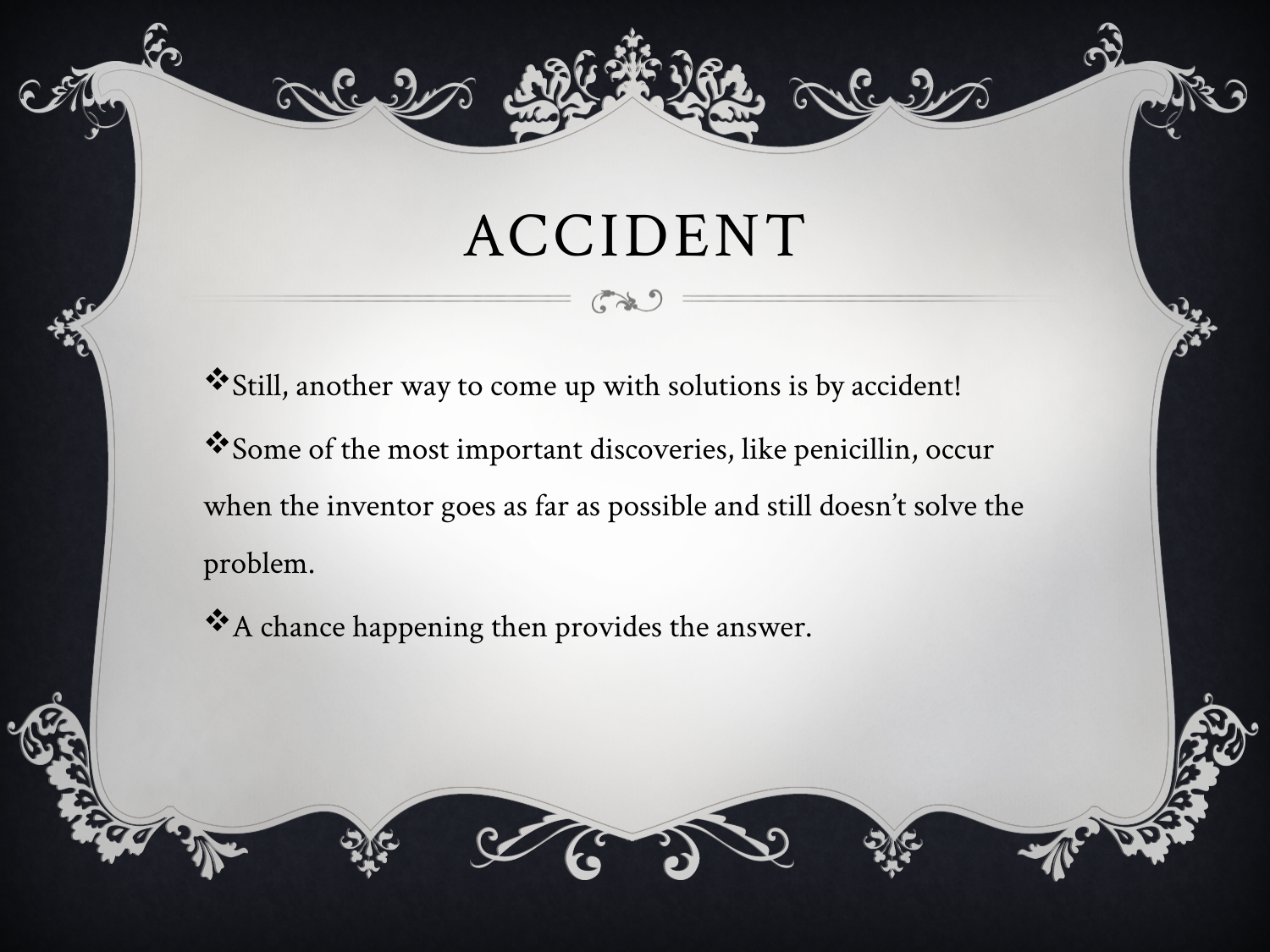

# Accident
Still, another way to come up with solutions is by accident!
Some of the most important discoveries, like penicillin, occur when the inventor goes as far as possible and still doesn’t solve the problem.
A chance happening then provides the answer.